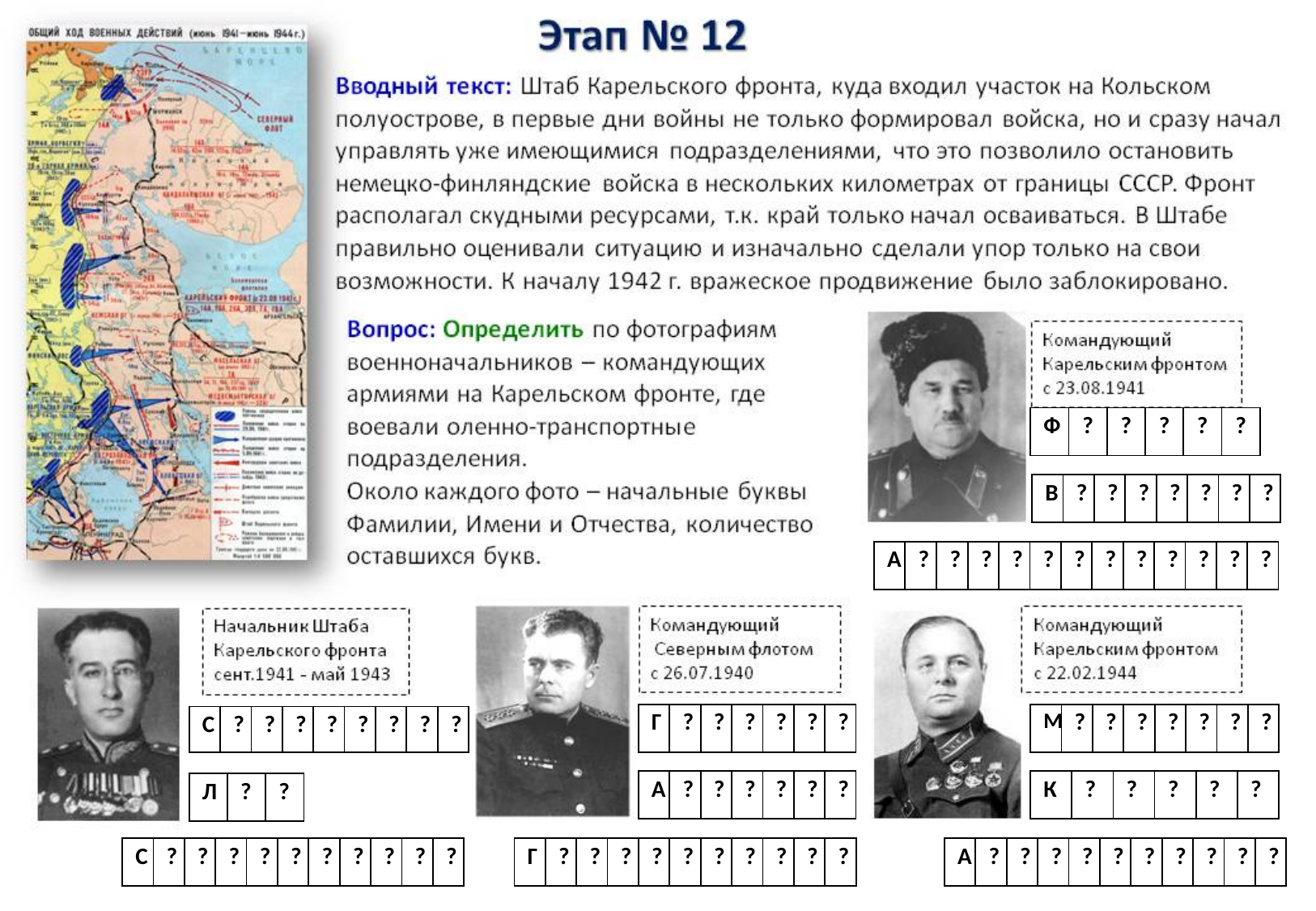

| Ф | ? | ? | ? | ? | ? |
| --- | --- | --- | --- | --- | --- |
| В | ? | ? | ? | ? | ? | ? | ? |
| --- | --- | --- | --- | --- | --- | --- | --- |
| А | ? | ? | ? | ? | ? | ? | ? | ? | ? | ? | ? | ? |
| --- | --- | --- | --- | --- | --- | --- | --- | --- | --- | --- | --- | --- |
| Г | ? | ? | ? | ? | ? | ? |
| --- | --- | --- | --- | --- | --- | --- |
| М | ? | ? | ? | ? | ? | ? | ? |
| --- | --- | --- | --- | --- | --- | --- | --- |
| С | ? | ? | ? | ? | ? | ? | ? | ? |
| --- | --- | --- | --- | --- | --- | --- | --- | --- |
| А | ? | ? | ? | ? | ? | ? |
| --- | --- | --- | --- | --- | --- | --- |
| К | ? | ? | ? | ? | ? |
| --- | --- | --- | --- | --- | --- |
| Л | ? | ? |
| --- | --- | --- |
| С | ? | ? | ? | ? | ? | ? | ? | ? | ? | ? |
| --- | --- | --- | --- | --- | --- | --- | --- | --- | --- | --- |
| Г | ? | ? | ? | ? | ? | ? | ? | ? | ? | ? |
| --- | --- | --- | --- | --- | --- | --- | --- | --- | --- | --- |
| А | ? | ? | ? | ? | ? | ? | ? | ? | ? | ? |
| --- | --- | --- | --- | --- | --- | --- | --- | --- | --- | --- |